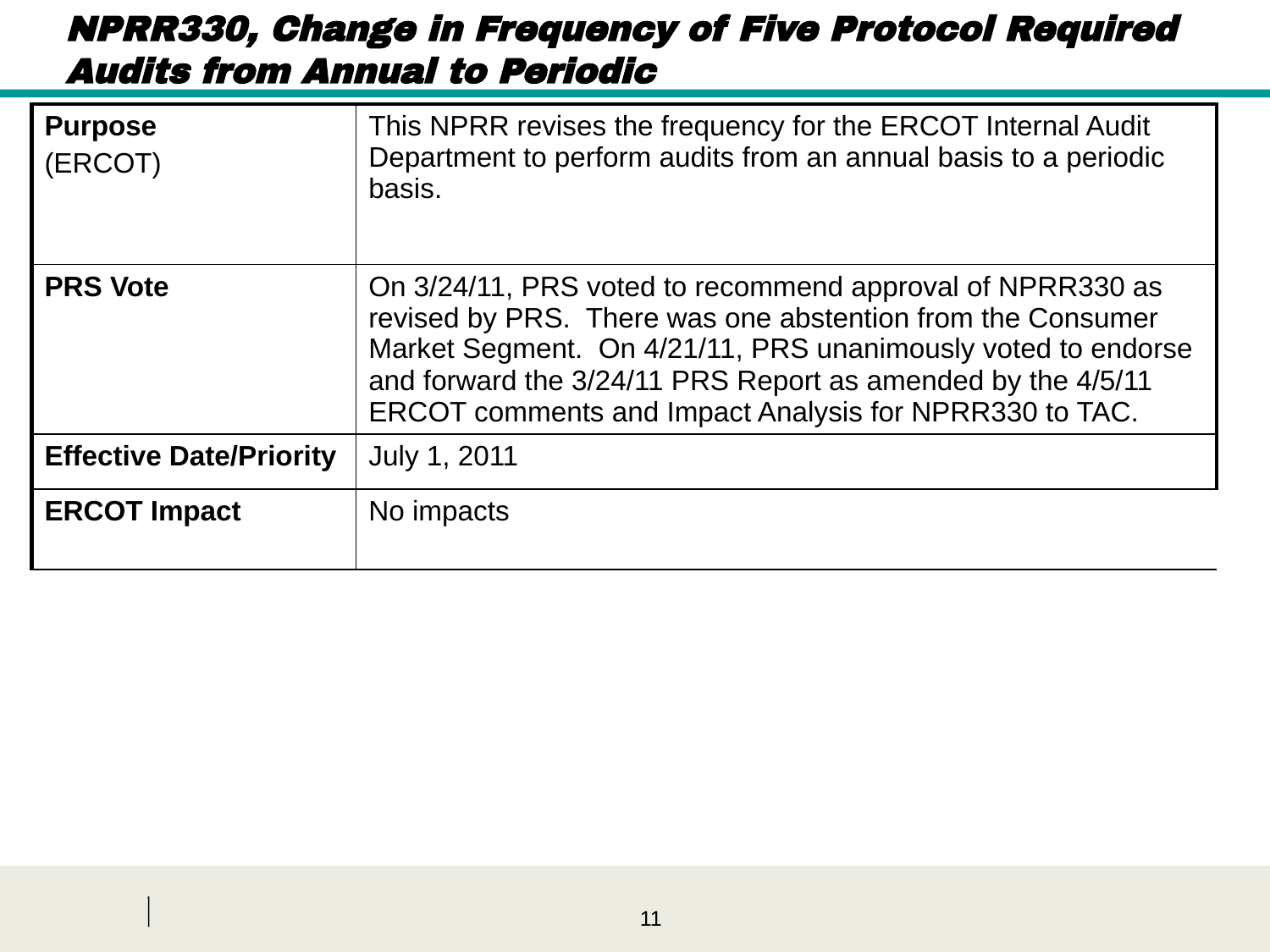

NPRR330, Change in Frequency of Five Protocol Required Audits from Annual to Periodic
| Purpose (ERCOT) | This NPRR revises the frequency for the ERCOT Internal Audit Department to perform audits from an annual basis to a periodic basis. |
| --- | --- |
| PRS Vote | On 3/24/11, PRS voted to recommend approval of NPRR330 as revised by PRS. There was one abstention from the Consumer Market Segment. On 4/21/11, PRS unanimously voted to endorse and forward the 3/24/11 PRS Report as amended by the 4/5/11 ERCOT comments and Impact Analysis for NPRR330 to TAC. |
| Effective Date/Priority | July 1, 2011 |
| ERCOT Impact | No impacts |